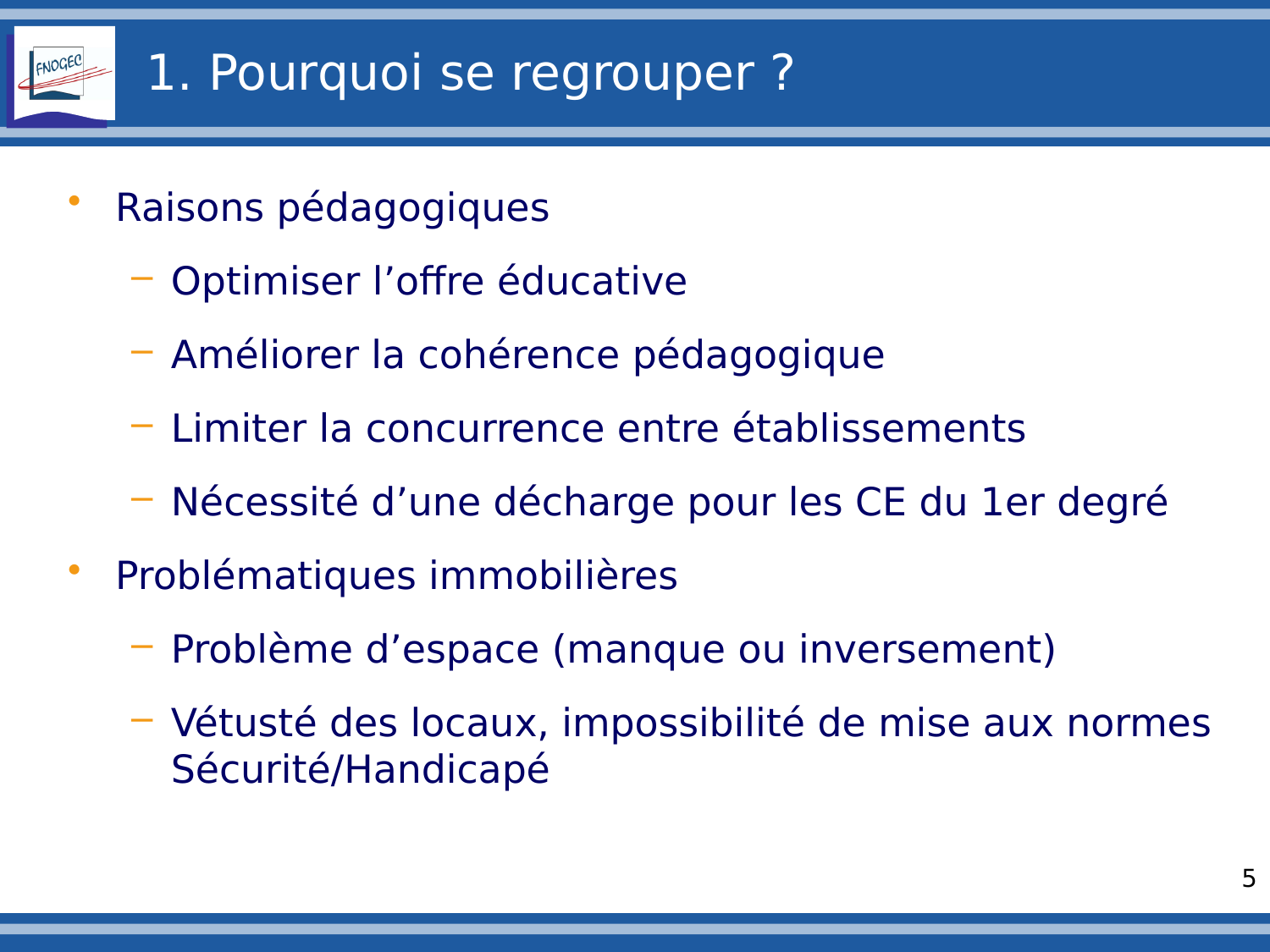

# 1. Pourquoi se regrouper ?
Raisons pédagogiques
Optimiser l’offre éducative
Améliorer la cohérence pédagogique
Limiter la concurrence entre établissements
Nécessité d’une décharge pour les CE du 1er degré
Problématiques immobilières
Problème d’espace (manque ou inversement)
Vétusté des locaux, impossibilité de mise aux normes Sécurité/Handicapé

5